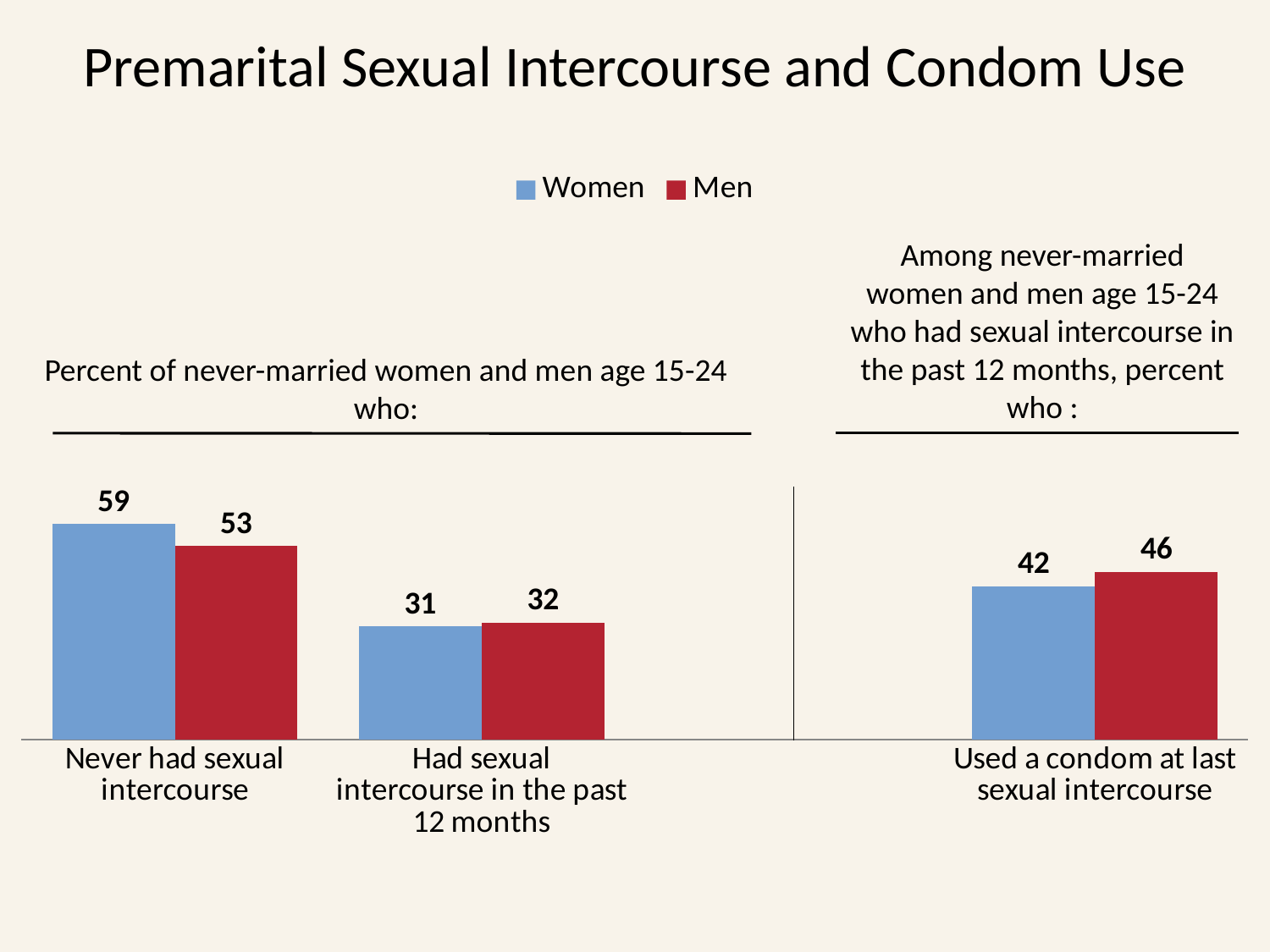

# Premarital Sexual Intercourse and Condom Use

### Chart

| Category | Women | Men |
|---|---|---|
| Never had sexual intercourse | 59.0 | 53.0 |
| Had sexual intercourse in the past 12 months | 31.0 | 32.0 |
|  | None | None |
| Used a condom at last sexual intercourse | 42.0 | 46.0 |
Among never-married women and men age 15-24 who had sexual intercourse in the past 12 months, percent who :
Percent of never-married women and men age 15-24 who: